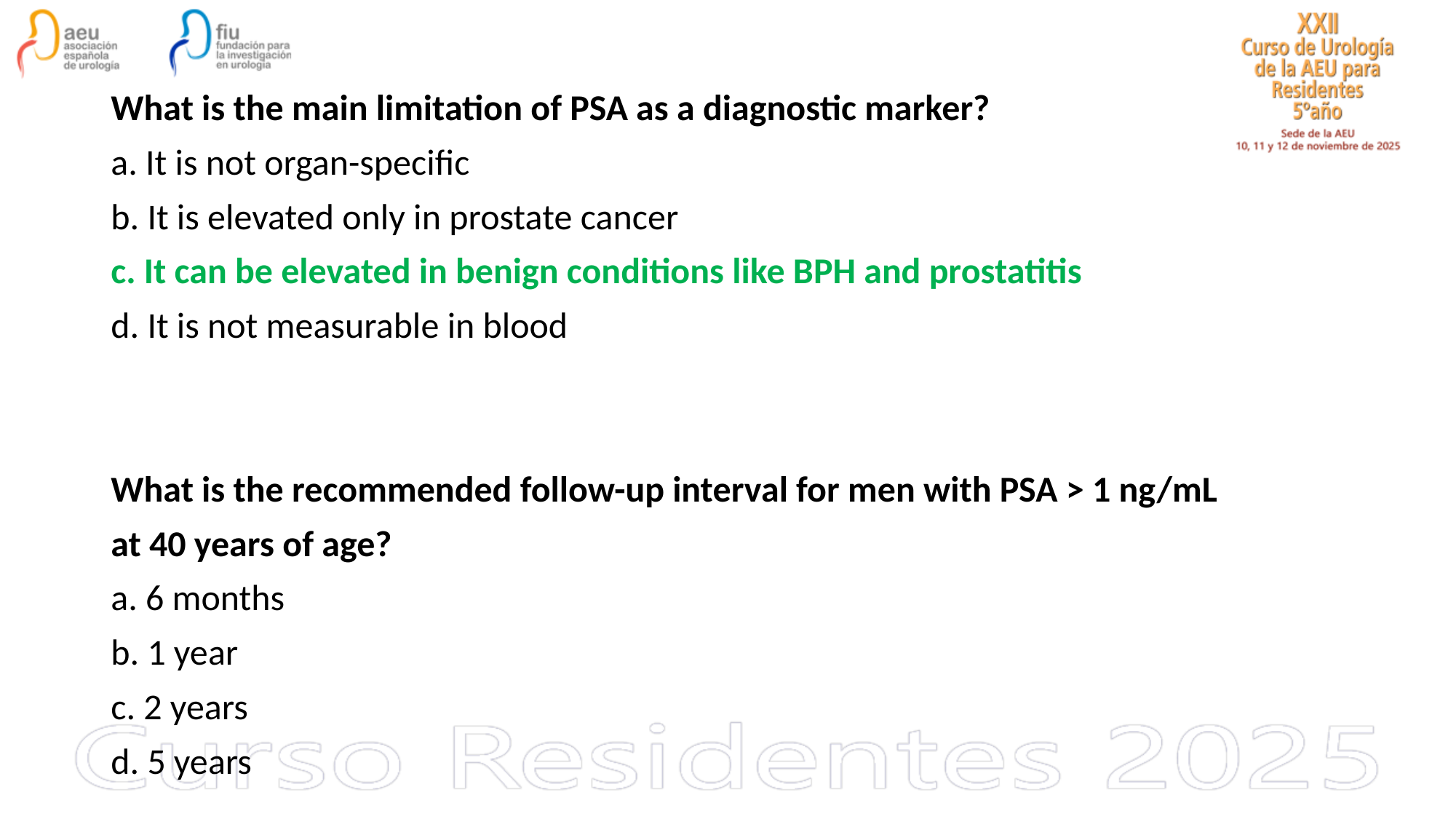

What is the main limitation of PSA as a diagnostic marker?
a. It is not organ-specific
b. It is elevated only in prostate cancer
c. It can be elevated in benign conditions like BPH and prostatitis
d. It is not measurable in blood

What is the recommended follow-up interval for men with PSA > 1 ng/mL
at 40 years of age?
a. 6 months
b. 1 year
c. 2 years
d. 5 years